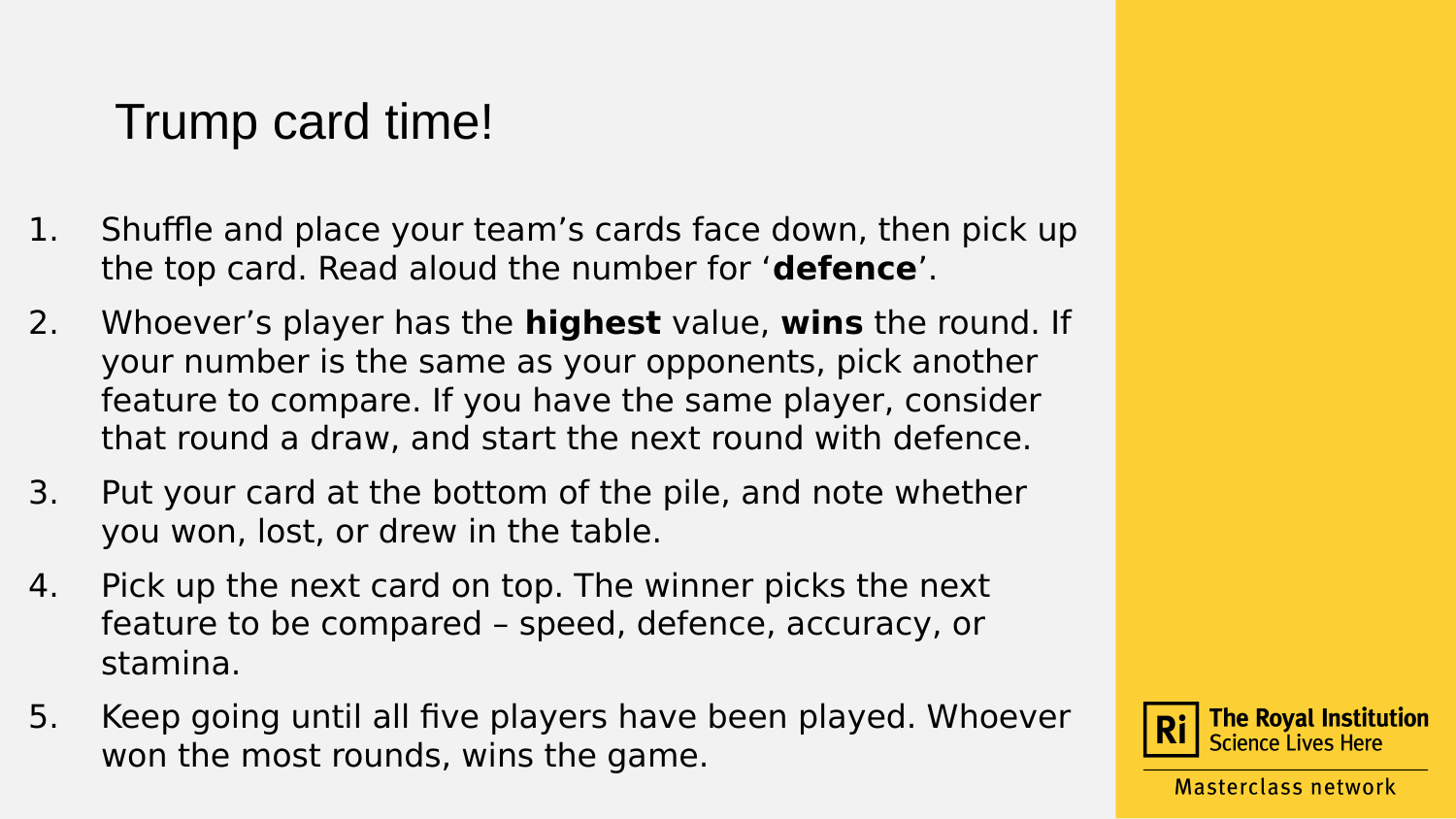

# Trump card time!
Shuffle and place your team’s cards face down, then pick up the top card. Read aloud the number for ‘defence’.
Whoever’s player has the highest value, wins the round. If your number is the same as your opponents, pick another feature to compare. If you have the same player, consider that round a draw, and start the next round with defence.
Put your card at the bottom of the pile, and note whether you won, lost, or drew in the table.
Pick up the next card on top. The winner picks the next feature to be compared – speed, defence, accuracy, or stamina.
Keep going until all five players have been played. Whoever won the most rounds, wins the game.